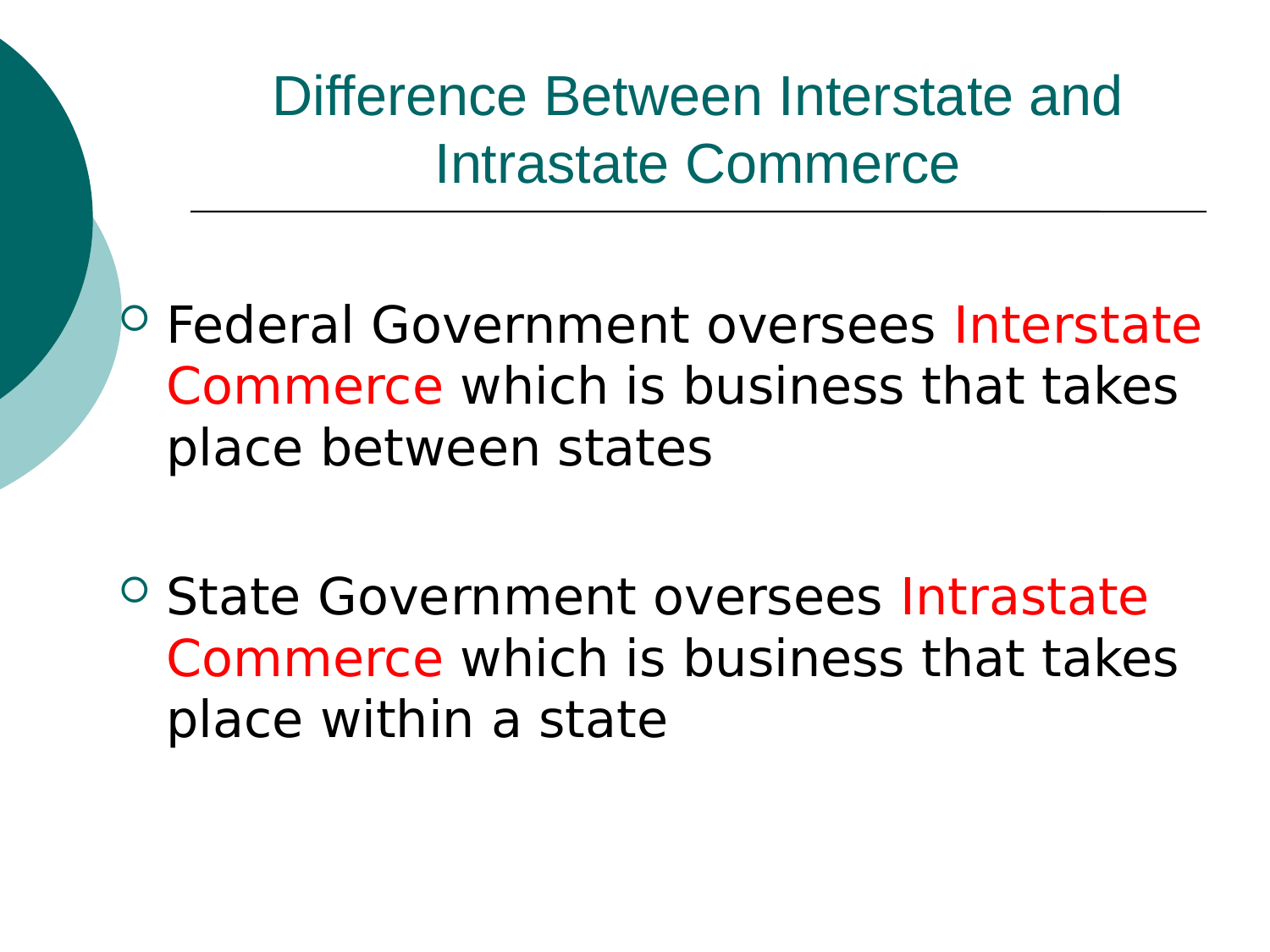

# Difference Between Interstate and Intrastate Commerce
Federal Government oversees Interstate Commerce which is business that takes place between states

State Government oversees Intrastate Commerce which is business that takes place within a state